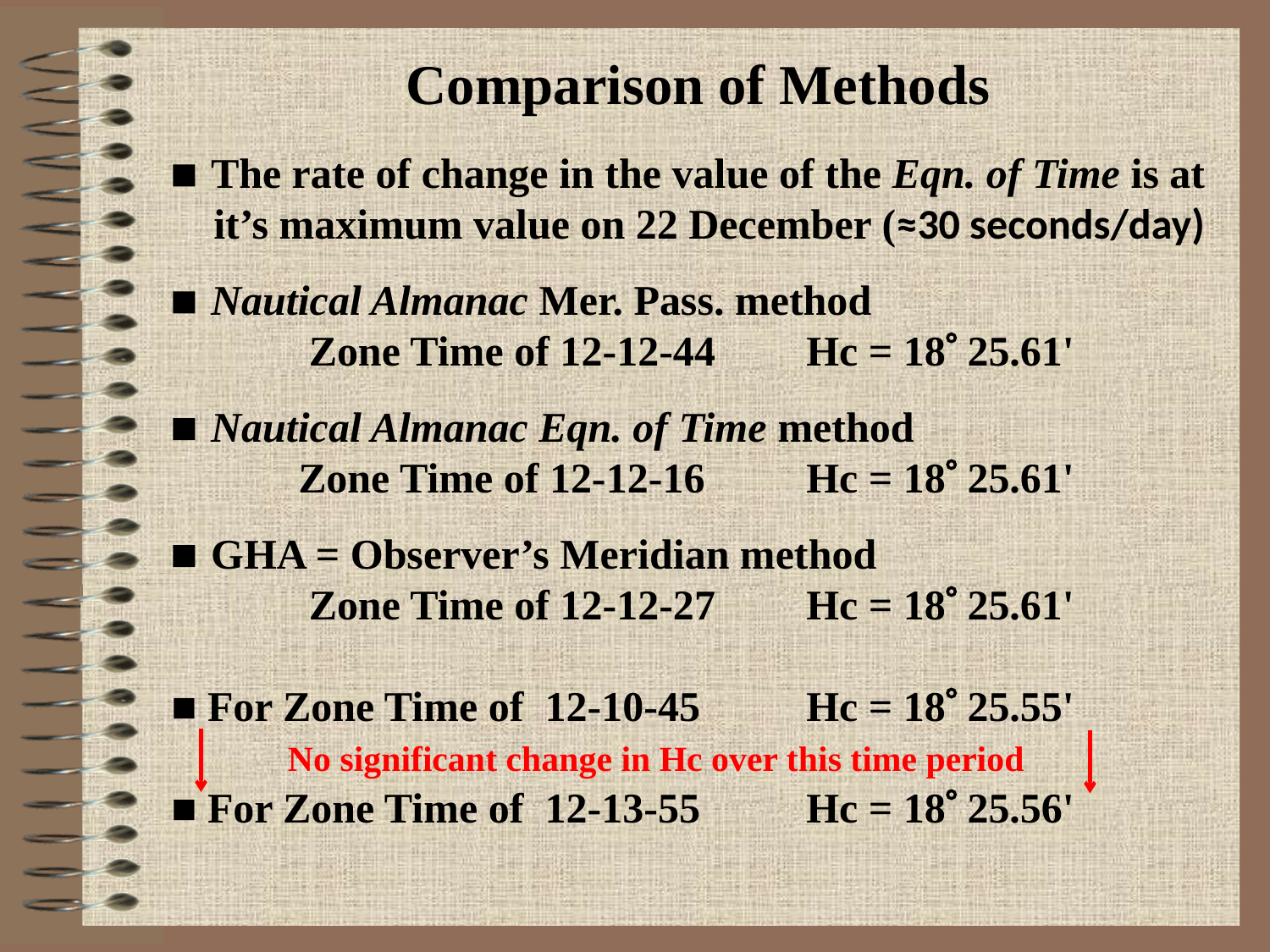

Comparison of Methods

■ The rate of change in the value of the Eqn. of Time is at
    it’s maximum value on 22 December (≈30 seconds/day)

■ Nautical Almanac Mer. Pass. method
	 Zone Time of 12-12-44    	Hc = 18° 25.61'

■ Nautical Almanac Eqn. of Time method
	Zone Time of 12-12-16     	Hc = 18° 25.61'

■ GHA = Observer’s Meridian method
	 Zone Time of 12-12-27    	Hc = 18° 25.61'

■ For Zone Time of  12-10-45 	Hc = 18° 25.55'

■ For Zone Time of  12-13-55 	Hc = 18° 25.56'

No significant change in Hc over this time period